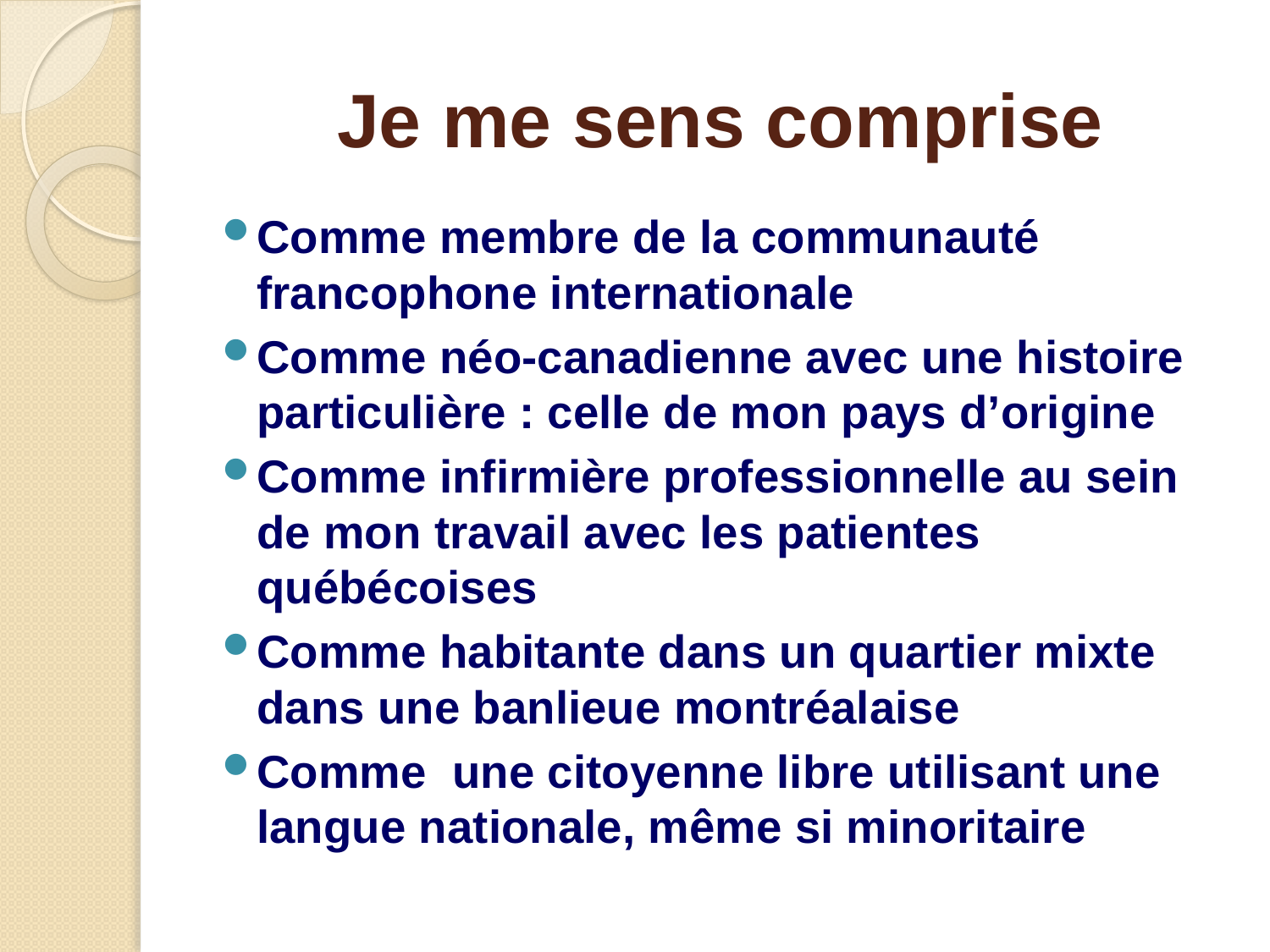

# Je me sens comprise
Comme membre de la communauté francophone internationale
Comme néo-canadienne avec une histoire particulière : celle de mon pays d’origine
Comme infirmière professionnelle au sein de mon travail avec les patientes québécoises
Comme habitante dans un quartier mixte dans une banlieue montréalaise
Comme  une citoyenne libre utilisant une langue nationale, même si minoritaire